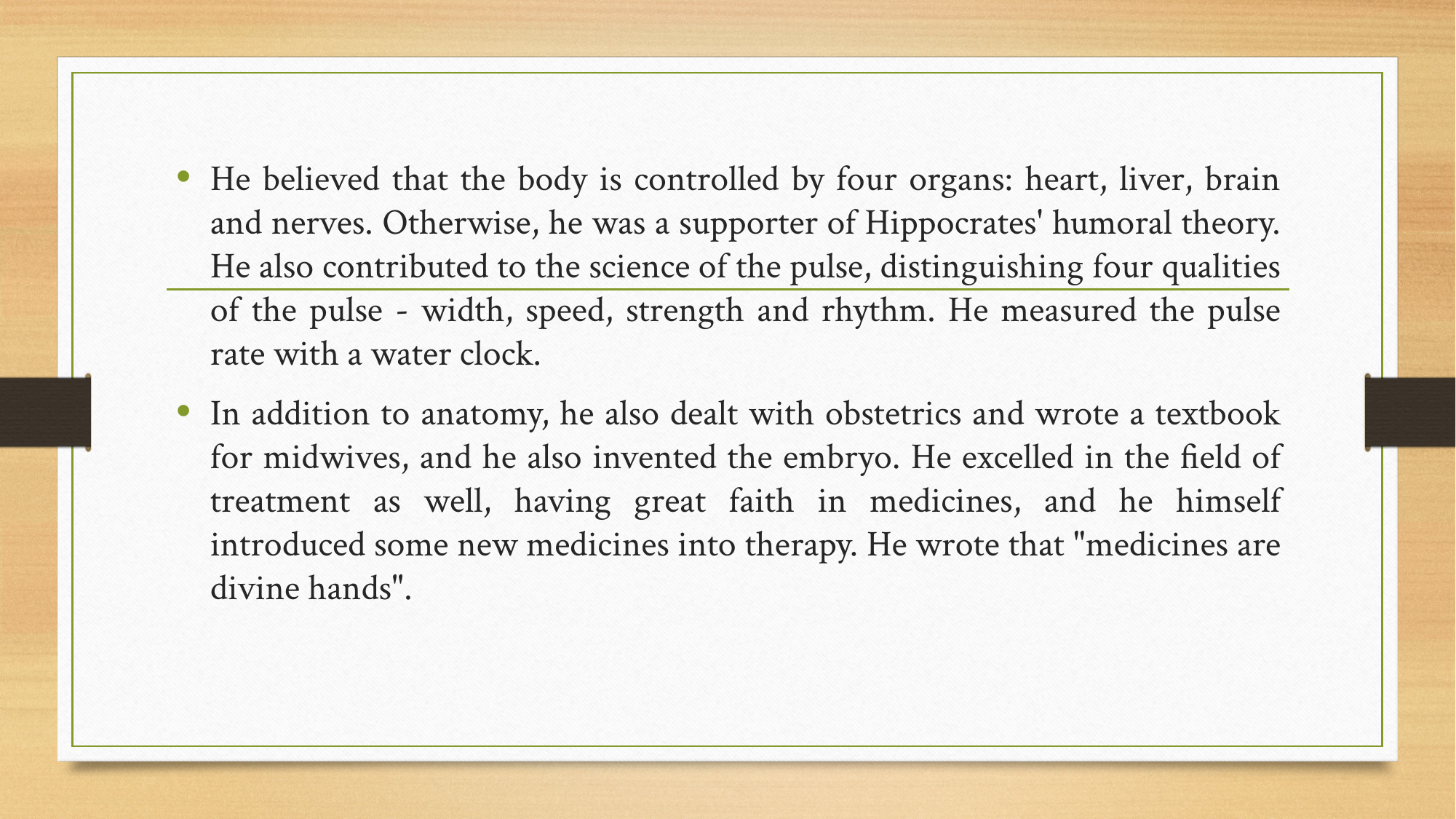

He believed that the body is controlled by four organs: heart, liver, brain and nerves. Otherwise, he was a supporter of Hippocrates' humoral theory. He also contributed to the science of the pulse, distinguishing four qualities of the pulse - width, speed, strength and rhythm. He measured the pulse rate with a water clock.
In addition to anatomy, he also dealt with obstetrics and wrote a textbook for midwives, and he also invented the embryo. He excelled in the field of treatment as well, having great faith in medicines, and he himself introduced some new medicines into therapy. He wrote that "medicines are divine hands".